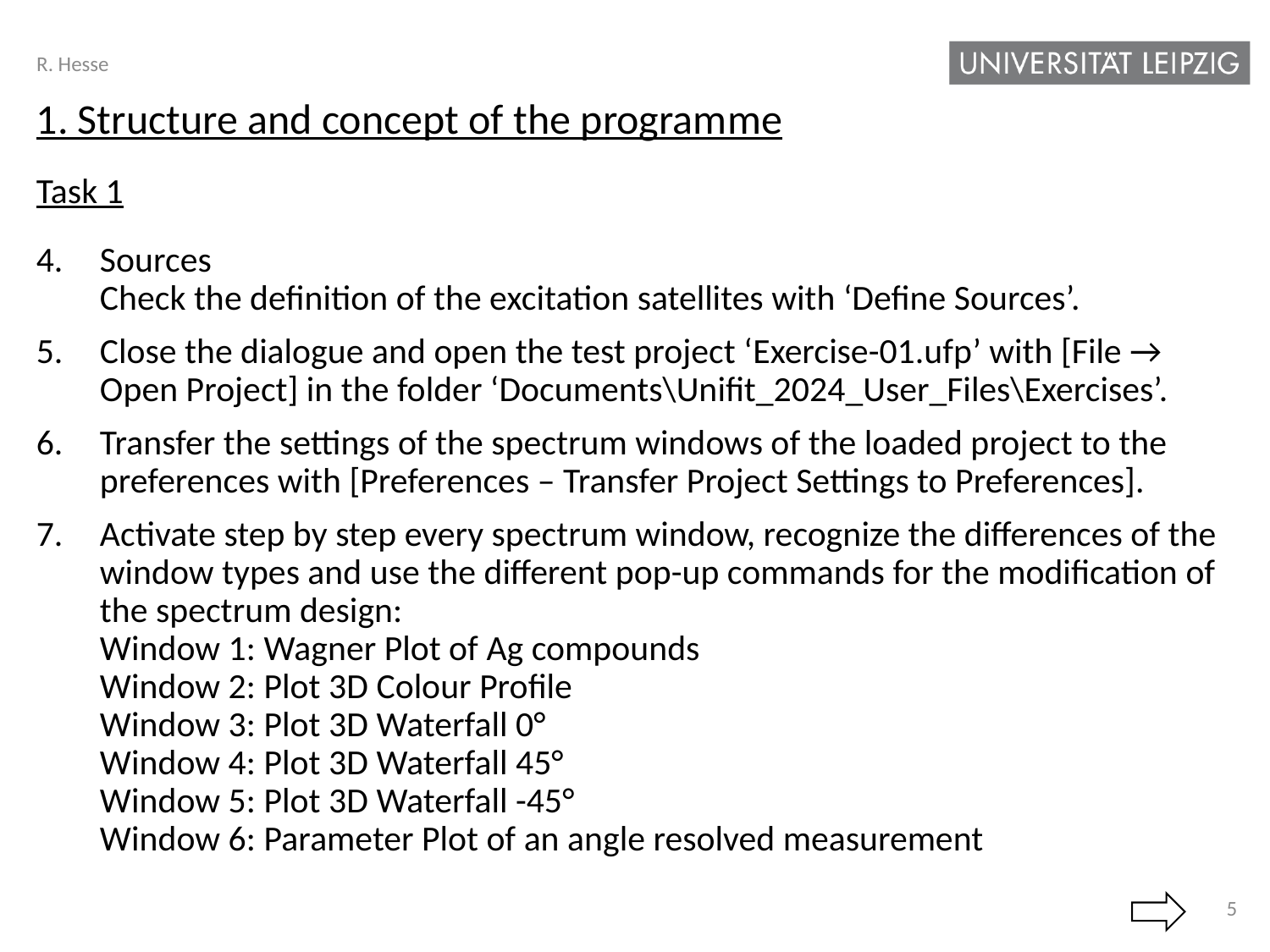

R. Hesse
1. Structure and concept of the programme
Task 1

Sources
Check the definition of the excitation satellites with ‘Define Sources’.

Close the dialogue and open the test project ‘Exercise-01.ufp’ with [File → Open Project] in the folder ‘Documents\Unifit_2024_User_Files\Exercises’.
Transfer the settings of the spectrum windows of the loaded project to the preferences with [Preferences – Transfer Project Settings to Preferences].
Activate step by step every spectrum window, recognize the differences of the window types and use the different pop-up commands for the modification of the spectrum design:
Window 1: Wagner Plot of Ag compounds
Window 2: Plot 3D Colour Profile
Window 3: Plot 3D Waterfall 0°
Window 4: Plot 3D Waterfall 45°
Window 5: Plot 3D Waterfall -45°
Window 6: Parameter Plot of an angle resolved measurement
5